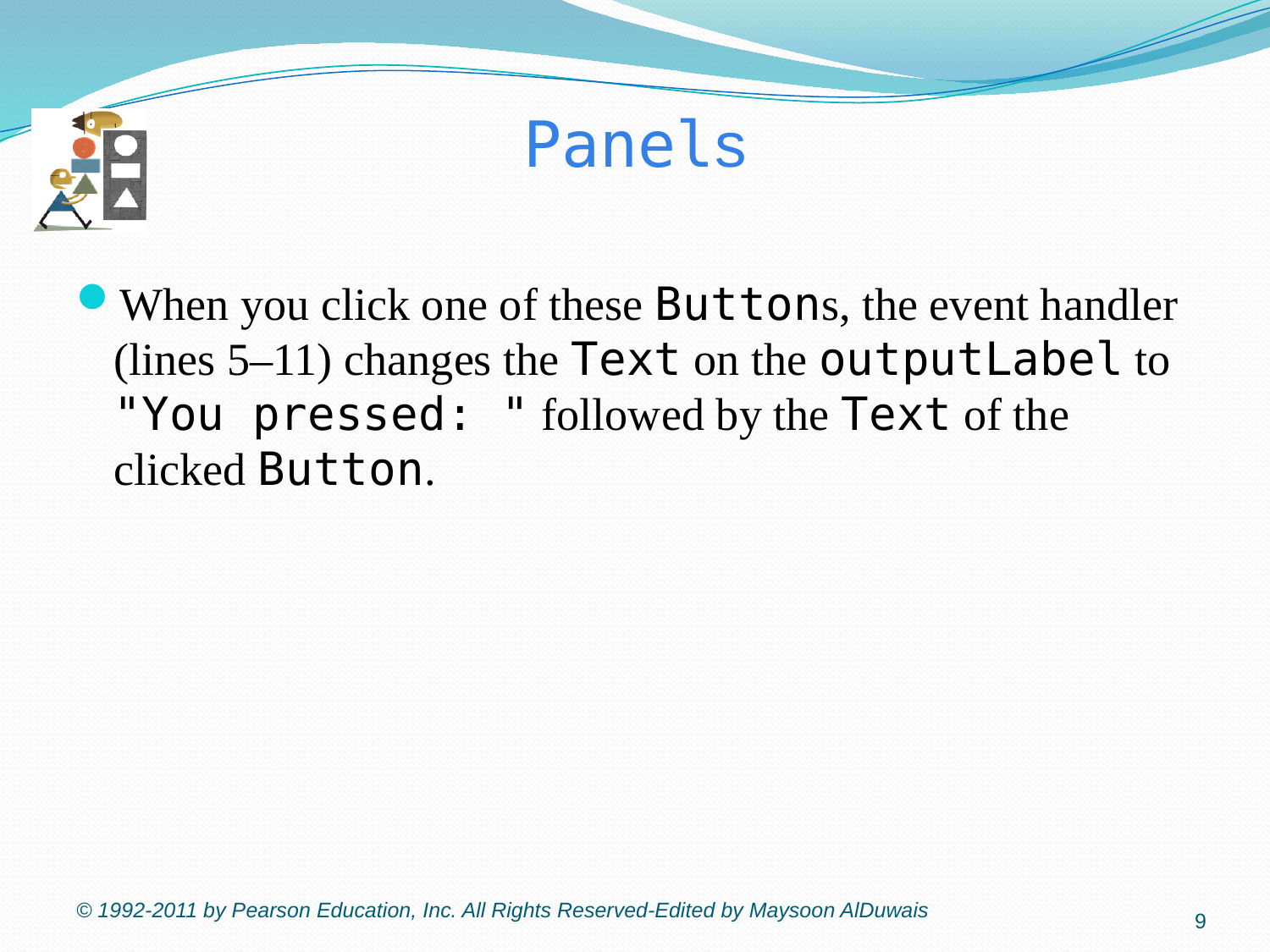

# Panels
When you click one of these Buttons, the event handler (lines 5–11) changes the Text on the outputLabel to "You pressed: " followed by the Text of the clicked Button.
© 1992-2011 by Pearson Education, Inc. All Rights Reserved-Edited by Maysoon AlDuwais
9